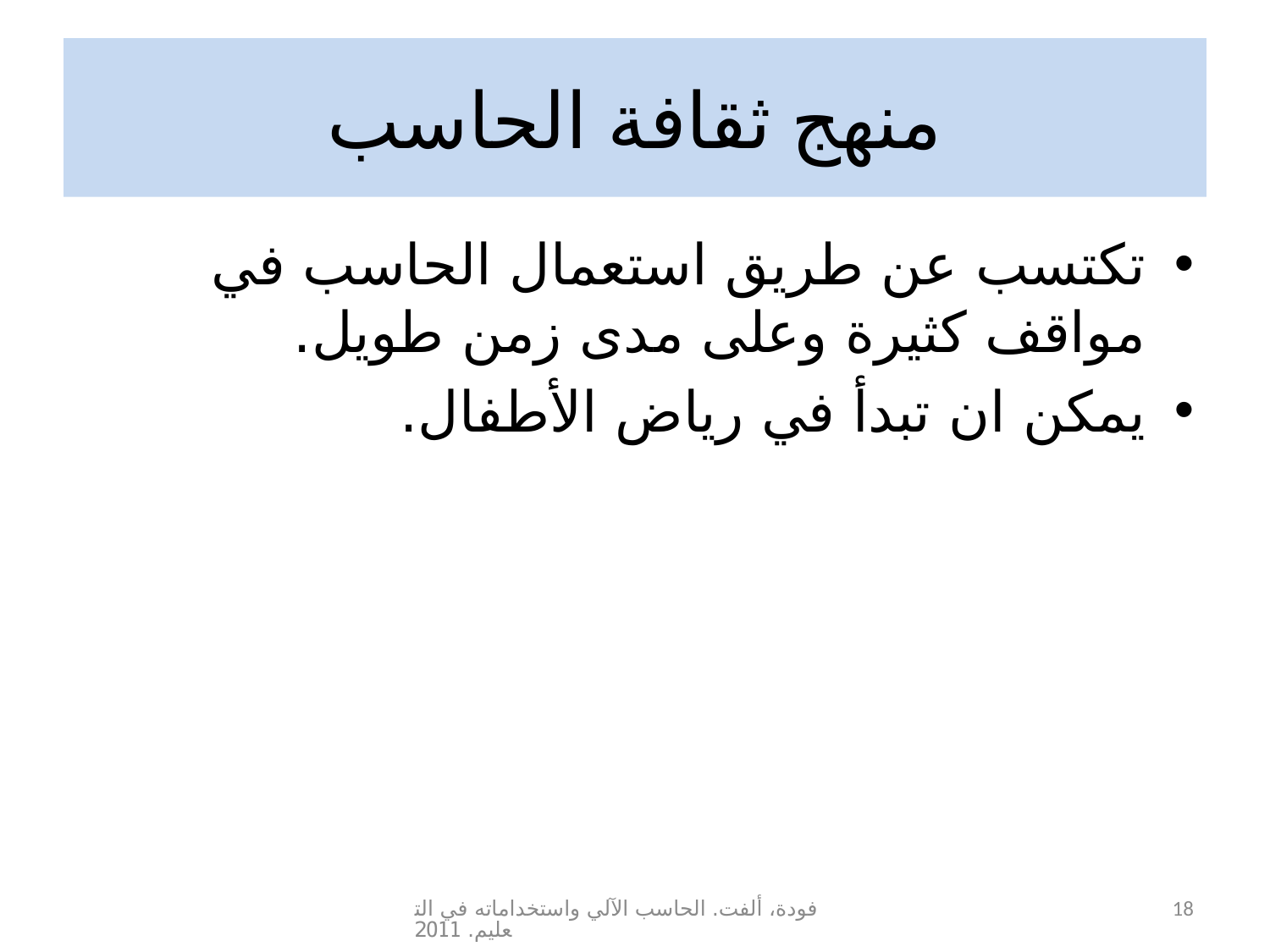

# منهج ثقافة الحاسب
تكتسب عن طريق استعمال الحاسب في مواقف كثيرة وعلى مدى زمن طويل.
يمكن ان تبدأ في رياض الأطفال.
فودة، ألفت. الحاسب الآلي واستخداماته في التعليم. 2011
18